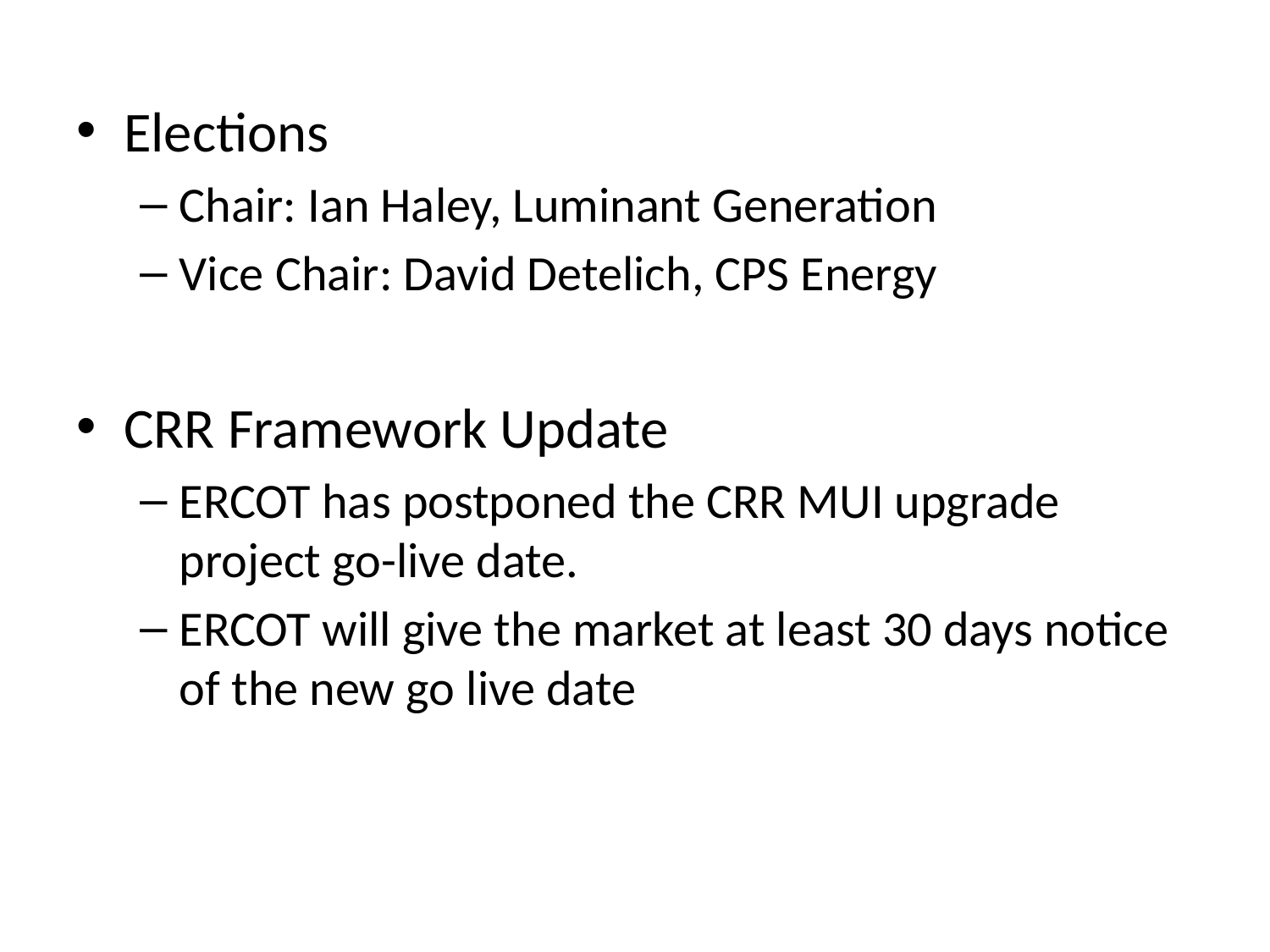

Elections
Chair: Ian Haley, Luminant Generation
Vice Chair: David Detelich, CPS Energy

CRR Framework Update
ERCOT has postponed the CRR MUI upgrade project go-live date.
ERCOT will give the market at least 30 days notice of the new go live date